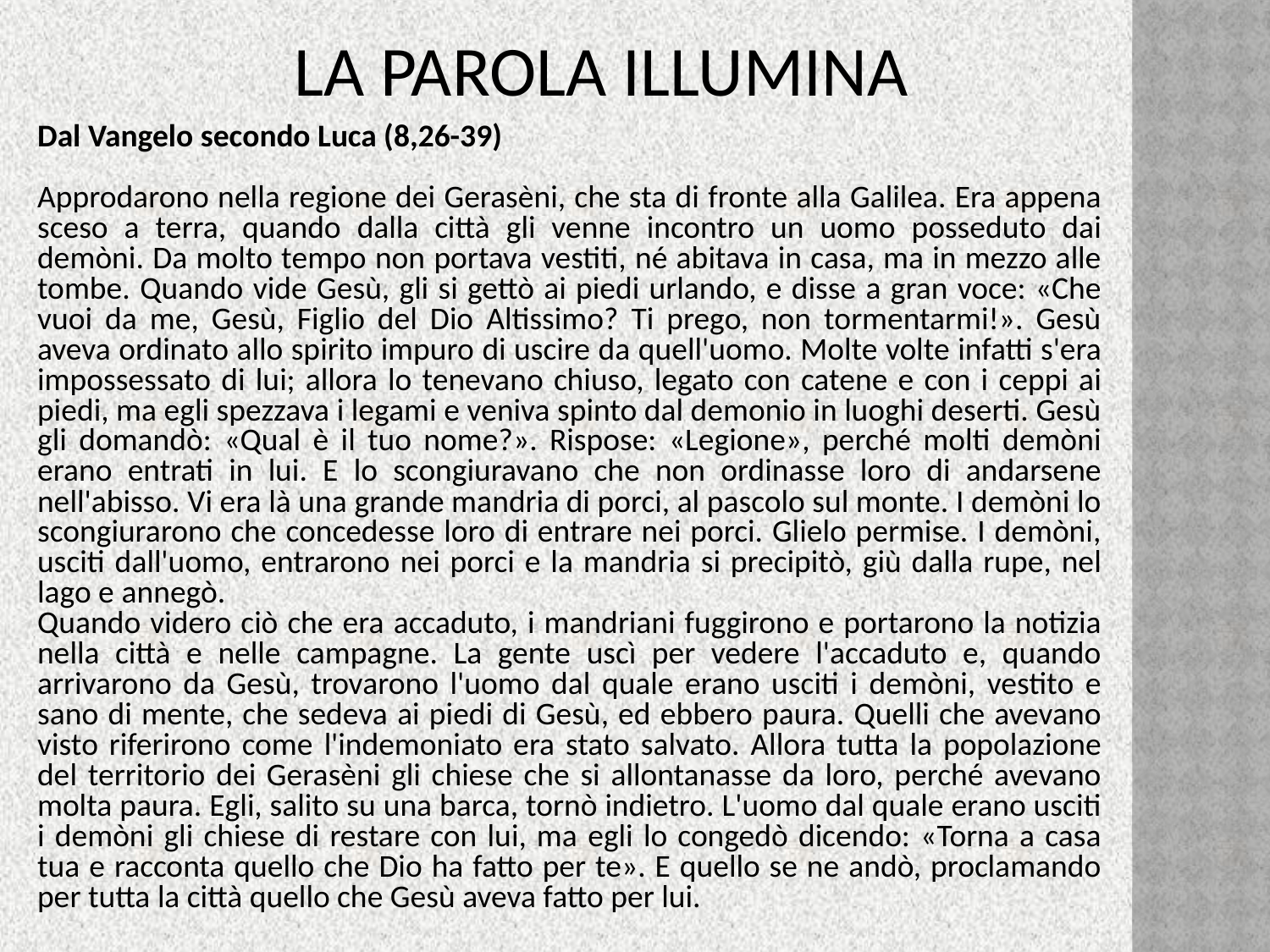

# La parola illumina
Dal Vangelo secondo Luca (8,26-39)

Approdarono nella regione dei Gerasèni, che sta di fronte alla Galilea. Era appena sceso a terra, quando dalla città gli venne incontro un uomo posseduto dai demòni. Da molto tempo non portava vestiti, né abitava in casa, ma in mezzo alle tombe. Quando vide Gesù, gli si gettò ai piedi urlando, e disse a gran voce: «Che vuoi da me, Gesù, Figlio del Dio Altissimo? Ti prego, non tormentarmi!». Gesù aveva ordinato allo spirito impuro di uscire da quell'uomo. Molte volte infatti s'era impossessato di lui; allora lo tenevano chiuso, legato con catene e con i ceppi ai piedi, ma egli spezzava i legami e veniva spinto dal demonio in luoghi deserti. Gesù gli domandò: «Qual è il tuo nome?». Rispose: «Legione», perché molti demòni erano entrati in lui. E lo scongiuravano che non ordinasse loro di andarsene nell'abisso. Vi era là una grande mandria di porci, al pascolo sul monte. I demòni lo scongiurarono che concedesse loro di entrare nei porci. Glielo permise. I demòni, usciti dall'uomo, entrarono nei porci e la mandria si precipitò, giù dalla rupe, nel lago e annegò.
Quando videro ciò che era accaduto, i mandriani fuggirono e portarono la notizia nella città e nelle campagne. La gente uscì per vedere l'accaduto e, quando arrivarono da Gesù, trovarono l'uomo dal quale erano usciti i demòni, vestito e sano di mente, che sedeva ai piedi di Gesù, ed ebbero paura. Quelli che avevano visto riferirono come l'indemoniato era stato salvato. Allora tutta la popolazione del territorio dei Gerasèni gli chiese che si allontanasse da loro, perché avevano molta paura. Egli, salito su una barca, tornò indietro. L'uomo dal quale erano usciti i demòni gli chiese di restare con lui, ma egli lo congedò dicendo: «Torna a casa tua e racconta quello che Dio ha fatto per te». E quello se ne andò, proclamando per tutta la città quello che Gesù aveva fatto per lui.